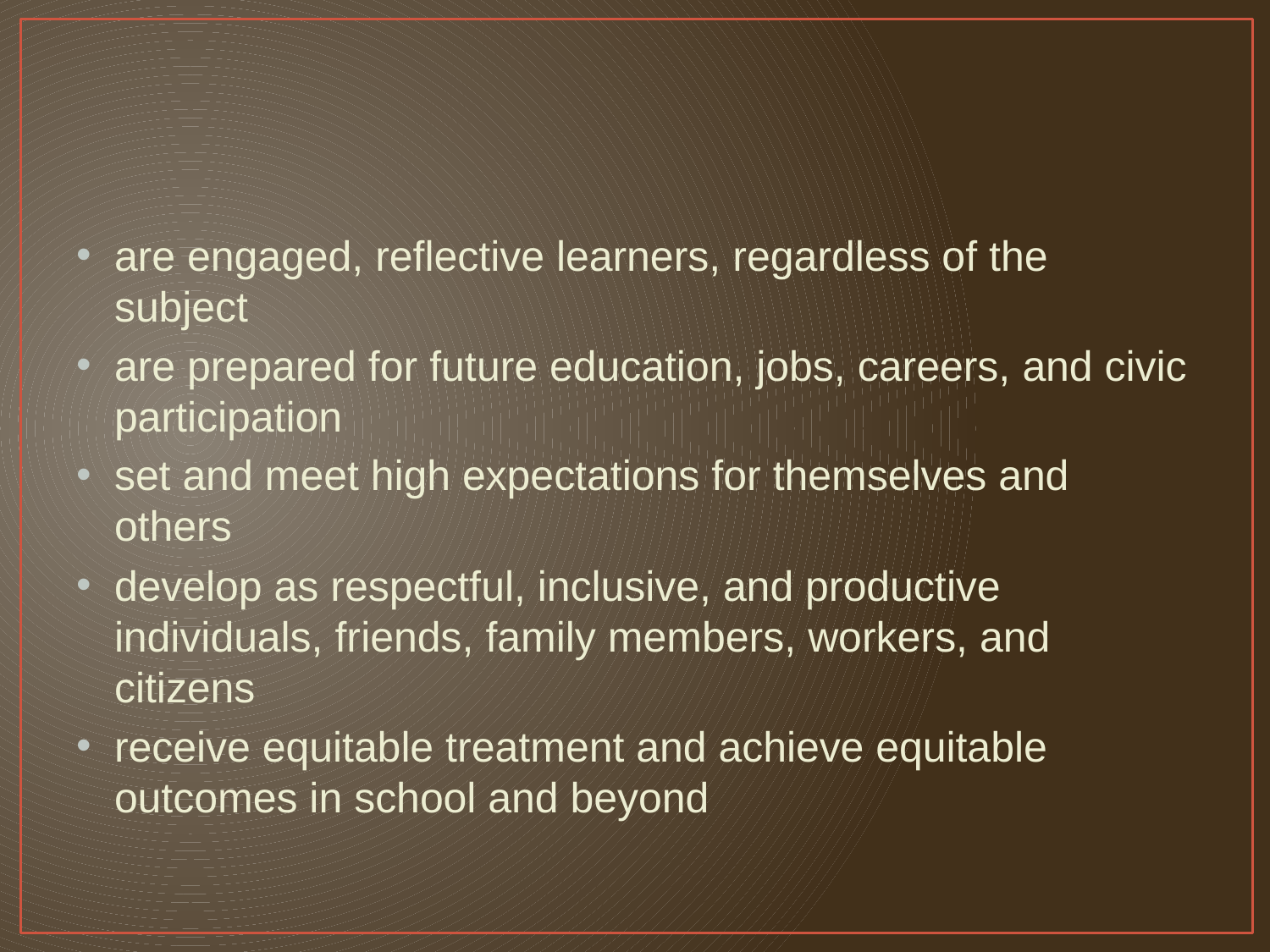

#
are engaged, reflective learners, regardless of the subject
are prepared for future education, jobs, careers, and civic participation
set and meet high expectations for themselves and others
develop as respectful, inclusive, and productive individuals, friends, family members, workers, and citizens
receive equitable treatment and achieve equitable outcomes in school and beyond